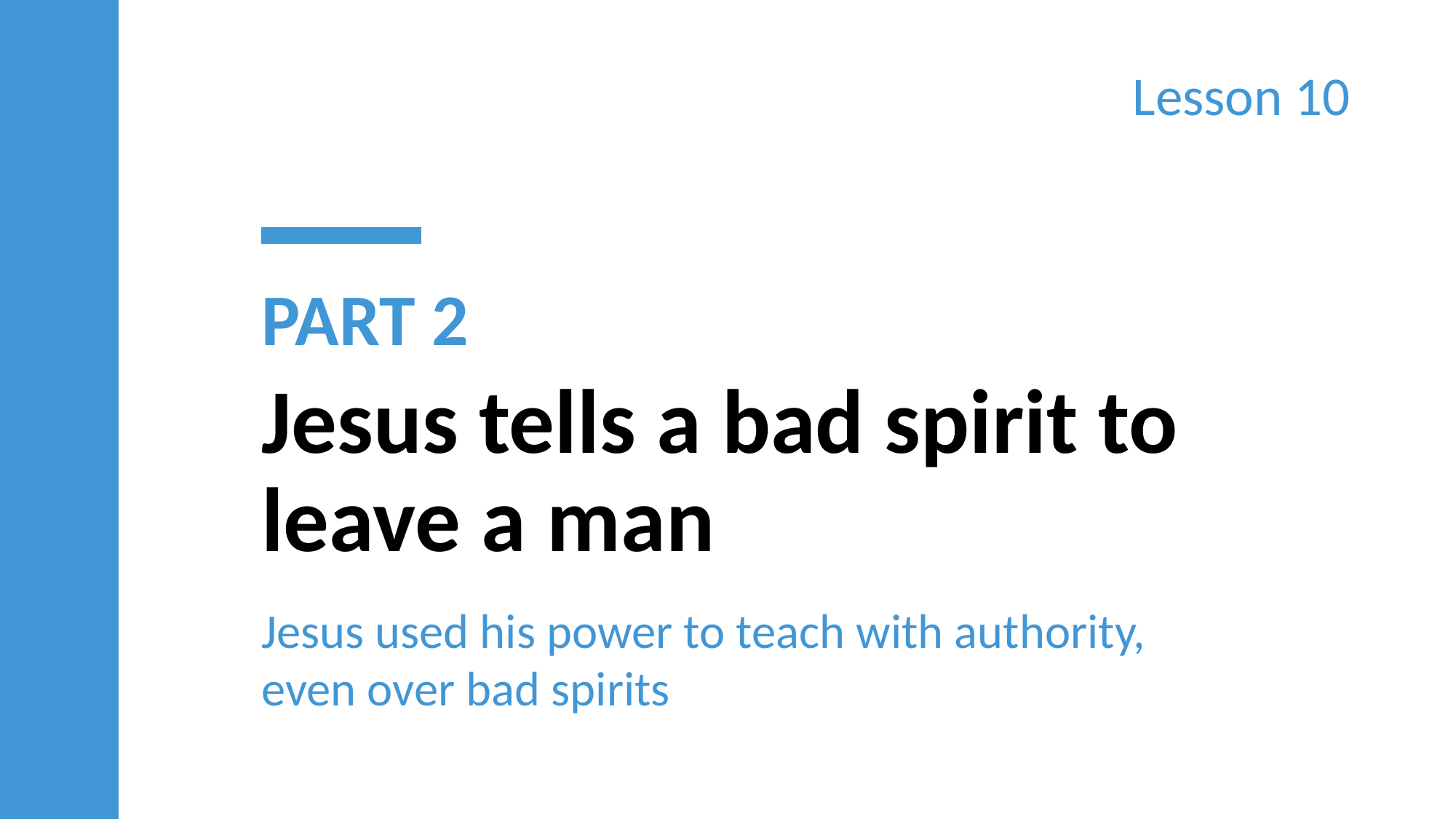

Lesson 10
PART 2
Jesus tells a bad spirit to leave a man
Jesus used his power to teach with authority, even over bad spirits